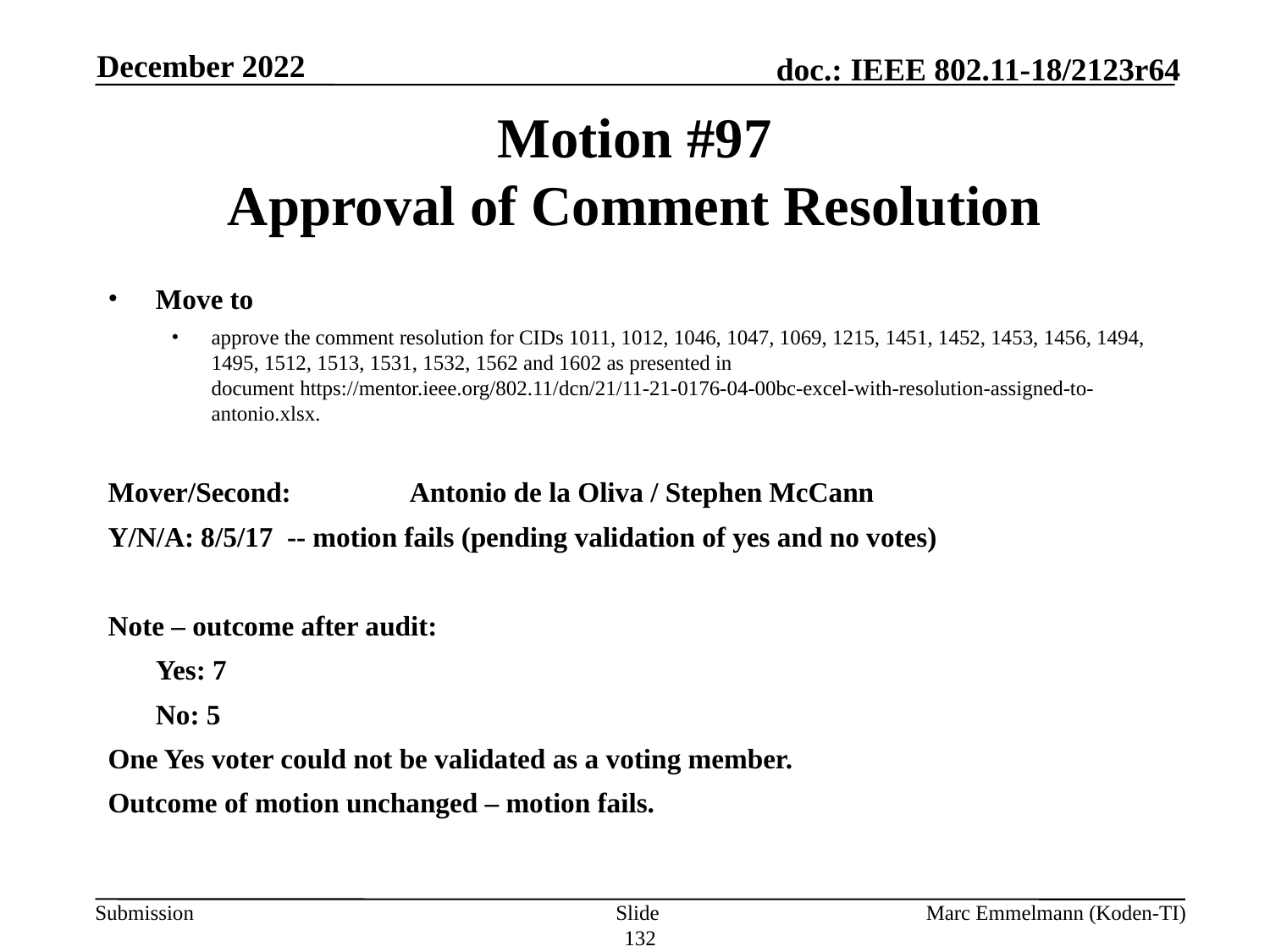

December 2022
# Motion #97 Approval of Comment Resolution
Move to
approve the comment resolution for CIDs 1011, 1012, 1046, 1047, 1069, 1215, 1451, 1452, 1453, 1456, 1494, 1495, 1512, 1513, 1531, 1532, 1562 and 1602 as presented in document https://mentor.ieee.org/802.11/dcn/21/11-21-0176-04-00bc-excel-with-resolution-assigned-to-antonio.xlsx.

Mover/Second:	Antonio de la Oliva / Stephen McCann
Y/N/A: 8/5/17  -- motion fails (pending validation of yes and no votes)

Note – outcome after audit:
	Yes: 7
	No: 5
One Yes voter could not be validated as a voting member.
Outcome of motion unchanged – motion fails.
Slide 132
Marc Emmelmann (Koden-TI)